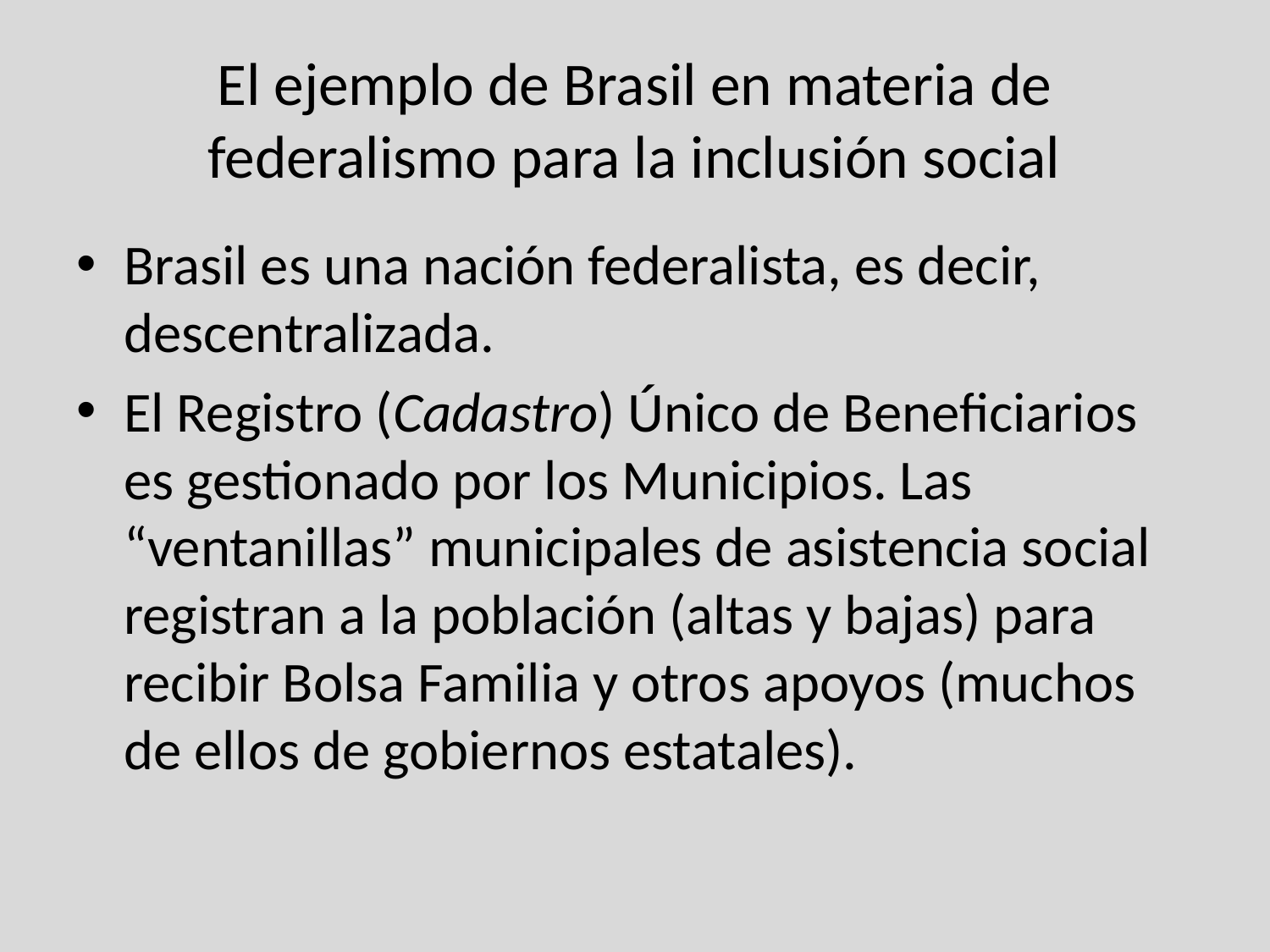

# El ejemplo de Brasil en materia de federalismo para la inclusión social
Brasil es una nación federalista, es decir, descentralizada.
El Registro (Cadastro) Único de Beneficiarios es gestionado por los Municipios. Las “ventanillas” municipales de asistencia social registran a la población (altas y bajas) para recibir Bolsa Familia y otros apoyos (muchos de ellos de gobiernos estatales).